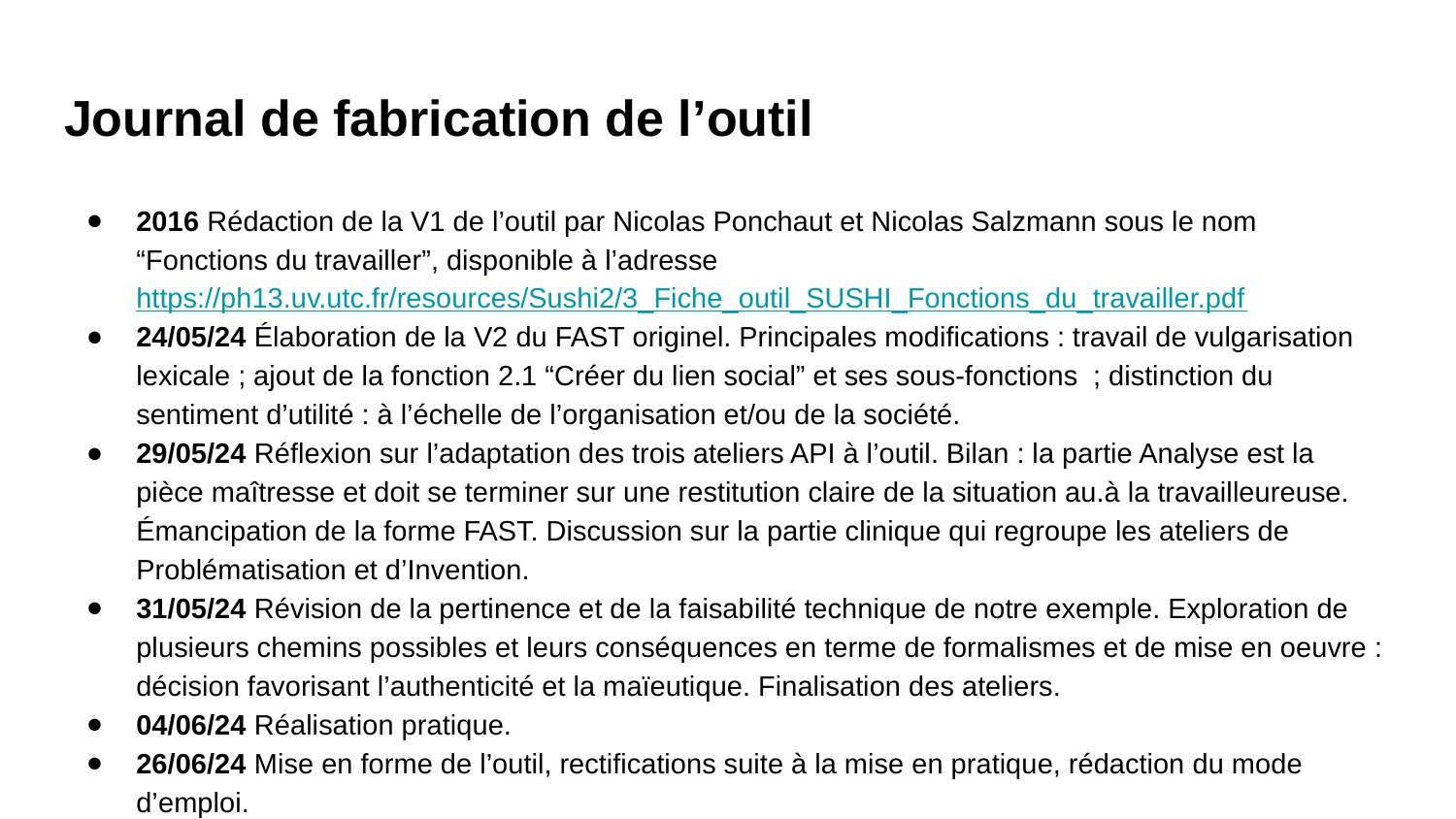

# Journal de fabrication de l’outil
2016 Rédaction de la V1 de l’outil par Nicolas Ponchaut et Nicolas Salzmann sous le nom “Fonctions du travailler”, disponible à l’adresse https://ph13.uv.utc.fr/resources/Sushi2/3_Fiche_outil_SUSHI_Fonctions_du_travailler.pdf
24/05/24 Élaboration de la V2 du FAST originel. Principales modifications : travail de vulgarisation lexicale ; ajout de la fonction 2.1 “Créer du lien social” et ses sous-fonctions  ; distinction du sentiment d’utilité : à l’échelle de l’organisation et/ou de la société.
29/05/24 Réflexion sur l’adaptation des trois ateliers API à l’outil. Bilan : la partie Analyse est la pièce maîtresse et doit se terminer sur une restitution claire de la situation au.à la travailleureuse. Émancipation de la forme FAST. Discussion sur la partie clinique qui regroupe les ateliers de Problématisation et d’Invention.
31/05/24 Révision de la pertinence et de la faisabilité technique de notre exemple. Exploration de plusieurs chemins possibles et leurs conséquences en terme de formalismes et de mise en oeuvre : décision favorisant l’authenticité et la maïeutique. Finalisation des ateliers.
04/06/24 Réalisation pratique.
26/06/24 Mise en forme de l’outil, rectifications suite à la mise en pratique, rédaction du mode d’emploi.